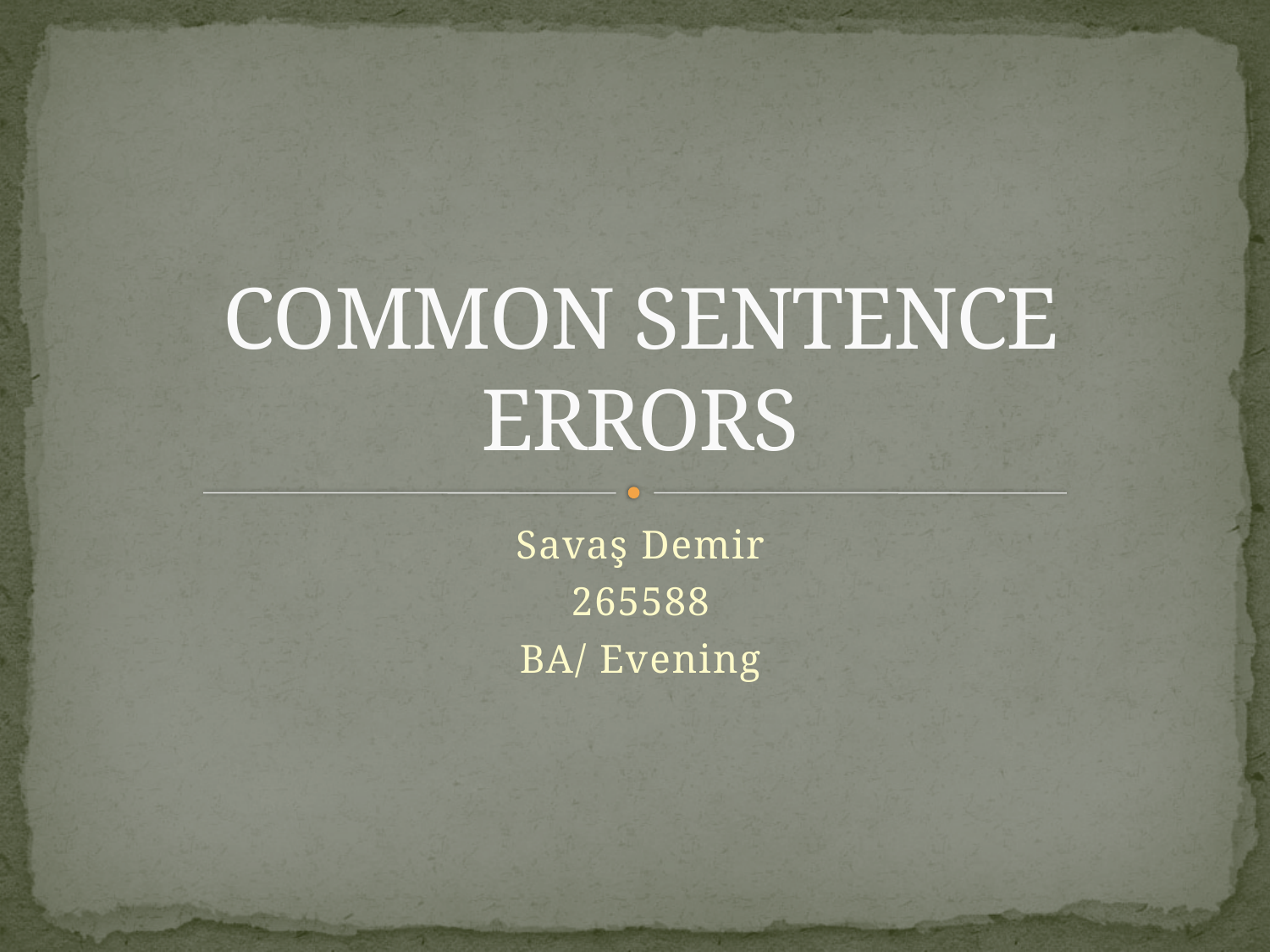

# COMMON SENTENCE ERRORS
Savaş Demir
265588
BA/ Evening